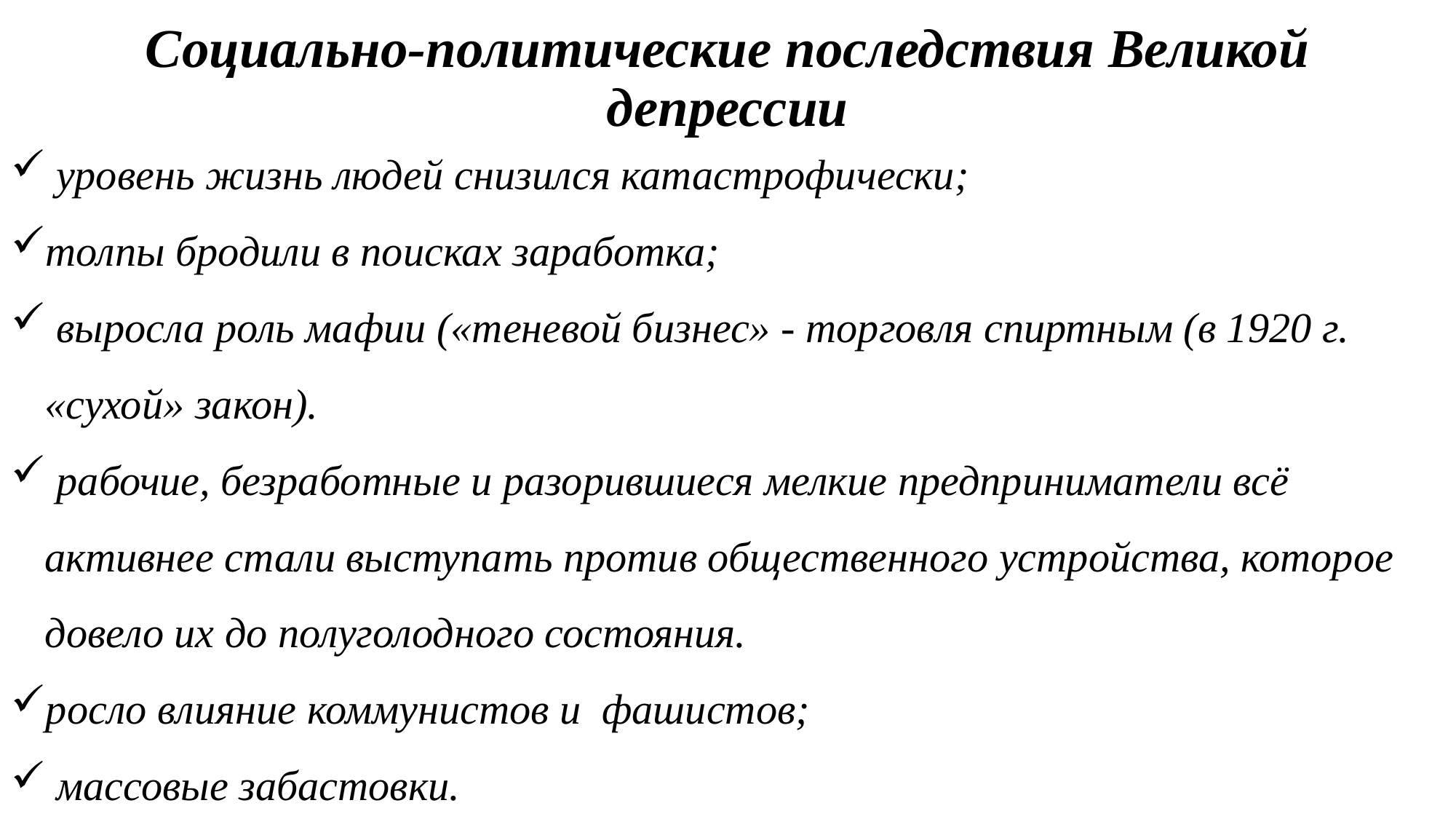

# Социально-политические последствия Великой депрессии
 уровень жизнь людей снизился катастрофически;
толпы бродили в поисках заработка;
 выросла роль мафии («теневой бизнес» - торговля спиртным (в 1920 г. «сухой» закон).
 рабочие, безработные и разорившиеся мелкие предприниматели всё активнее стали выступать против общественного устройства, которое довело их до полуголодного состояния.
росло влияние коммунистов и  фашистов;
 массовые забастовки.